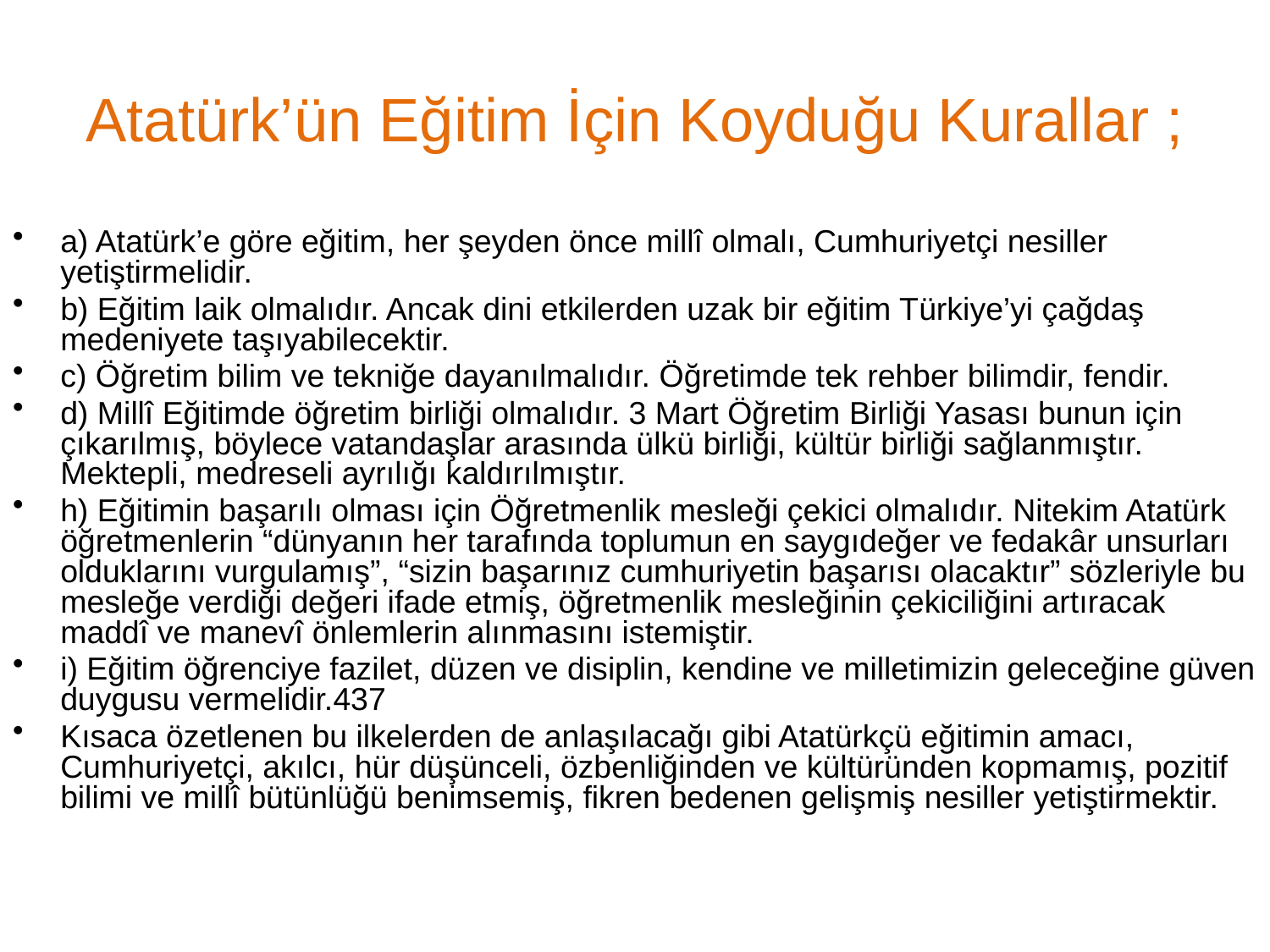

Atatürk’ün Eğitim İçin Koyduğu Kurallar ;
a) Atatürk’e göre eğitim, her şeyden önce millî olmalı, Cumhuriyetçi nesiller yetiştirmelidir.
b) Eğitim laik olmalıdır. Ancak dini etkilerden uzak bir eğitim Türkiye’yi çağdaş medeniyete taşıyabilecektir.
c) Öğretim bilim ve tekniğe dayanılmalıdır. Öğretimde tek rehber bilimdir, fendir.
d) Millî Eğitimde öğretim birliği olmalıdır. 3 Mart Öğretim Birliği Yasası bunun için çıkarılmış, böylece vatandaşlar arasında ülkü birliği, kültür birliği sağlanmıştır. Mektepli, medreseli ayrılığı kaldırılmıştır.
h) Eğitimin başarılı olması için Öğretmenlik mesleği çekici olmalıdır. Nitekim Atatürk öğretmenlerin “dünyanın her tarafında toplumun en saygıdeğer ve fedakâr unsurları olduklarını vurgulamış”, “sizin başarınız cumhuriyetin başarısı olacaktır” sözleriyle bu mesleğe verdiği değeri ifade etmiş, öğretmenlik mesleğinin çekiciliğini artıracak maddî ve manevî önlemlerin alınmasını istemiştir.
i) Eğitim öğrenciye fazilet, düzen ve disiplin, kendine ve milletimizin geleceğine güven duygusu vermelidir.437
Kısaca özetlenen bu ilkelerden de anlaşılacağı gibi Atatürkçü eğitimin amacı, Cumhuriyetçi, akılcı, hür düşünceli, özbenliğinden ve kültüründen kopmamış, pozitif bilimi ve millî bütünlüğü benimsemiş, fikren bedenen gelişmiş nesiller yetiştirmektir.